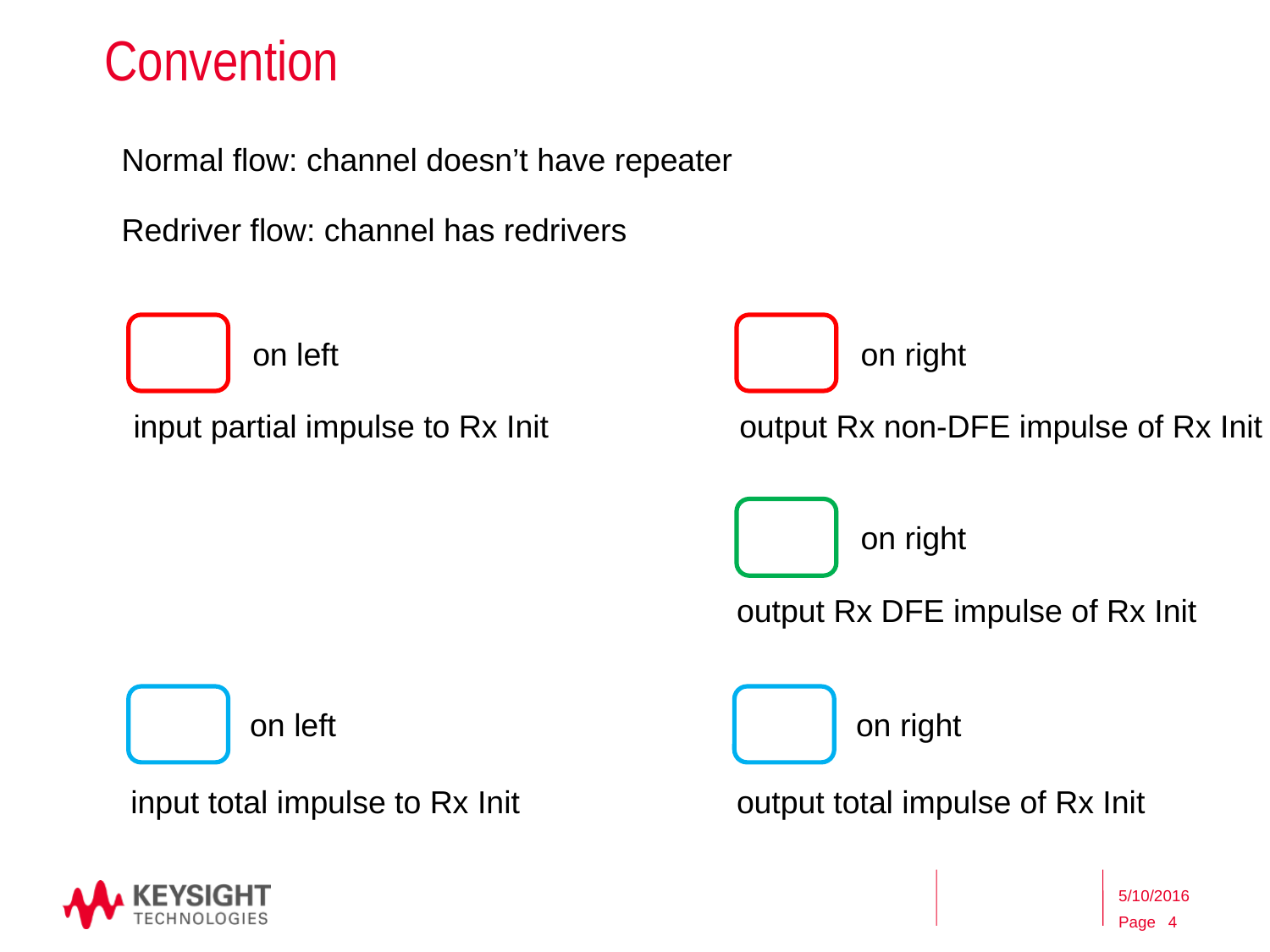

# Convention
Normal flow: channel doesn’t have repeater
Redriver flow: channel has redrivers

on left
on right
input partial impulse to Rx Init
output Rx non-DFE impulse of Rx Init

on right
output Rx DFE impulse of Rx Init

on left
on right
input total impulse to Rx Init
output total impulse of Rx Init
5/10/2016
4